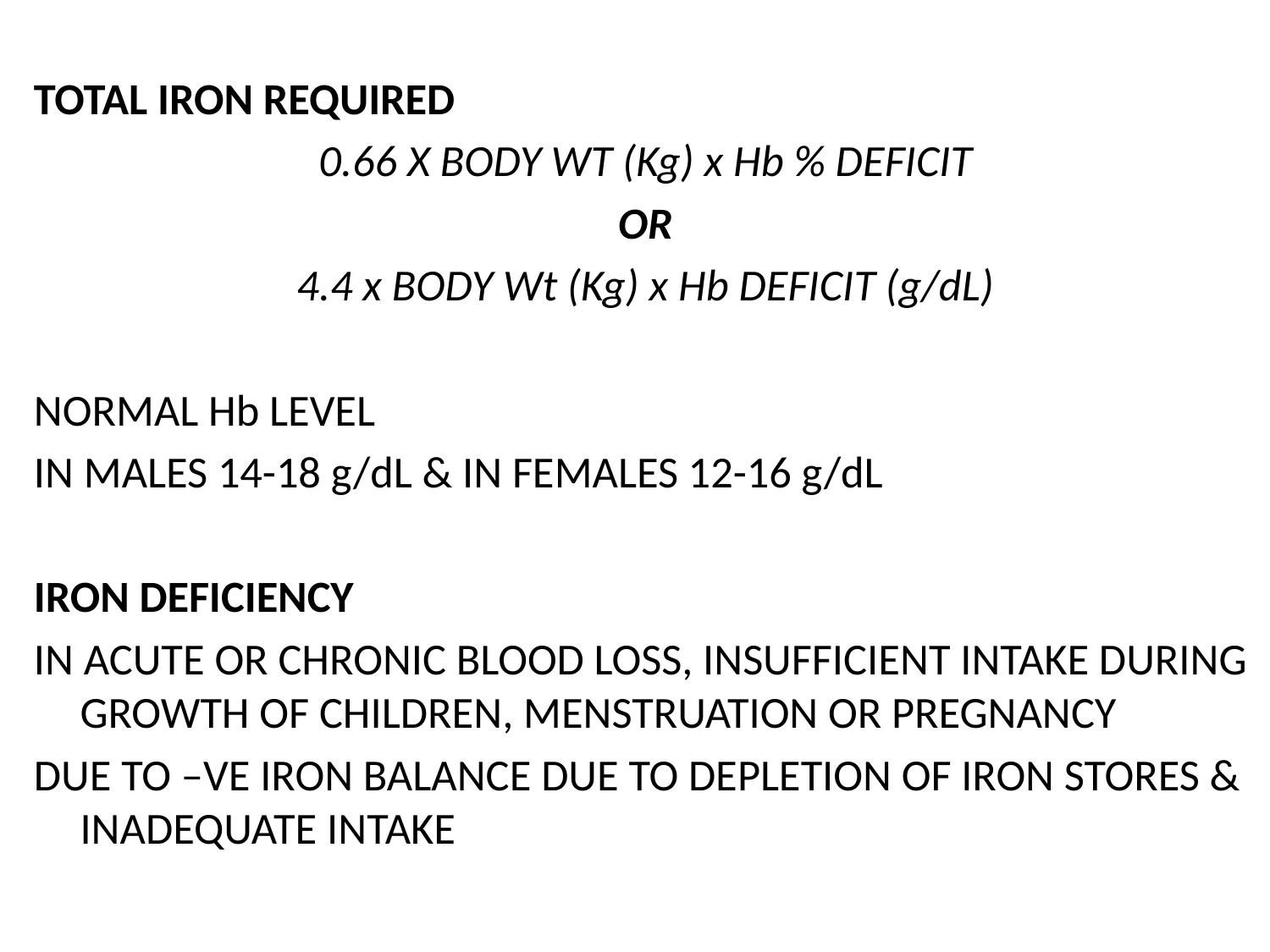

TOTAL IRON REQUIRED
0.66 X BODY WT (Kg) x Hb % DEFICIT
OR
4.4 x BODY Wt (Kg) x Hb DEFICIT (g/dL)

NORMAL Hb LEVEL
IN MALES 14-18 g/dL & IN FEMALES 12-16 g/dL

IRON DEFICIENCY
IN ACUTE OR CHRONIC BLOOD LOSS, INSUFFICIENT INTAKE DURING GROWTH OF CHILDREN, MENSTRUATION OR PREGNANCY
DUE TO –VE IRON BALANCE DUE TO DEPLETION OF IRON STORES & INADEQUATE INTAKE